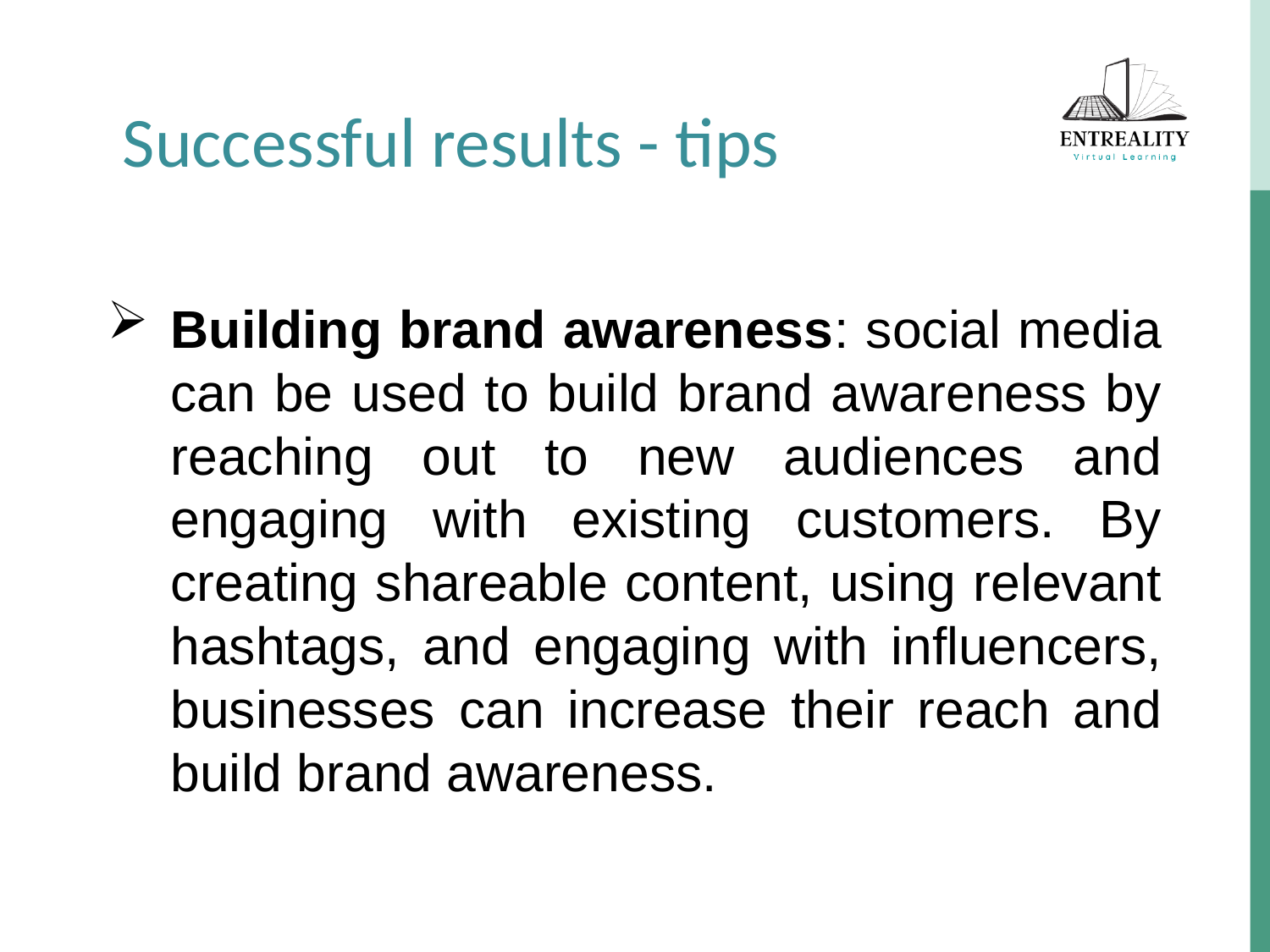

Successful results - tips
Building brand awareness: social media can be used to build brand awareness by reaching out to new audiences and engaging with existing customers. By creating shareable content, using relevant hashtags, and engaging with influencers, businesses can increase their reach and build brand awareness.